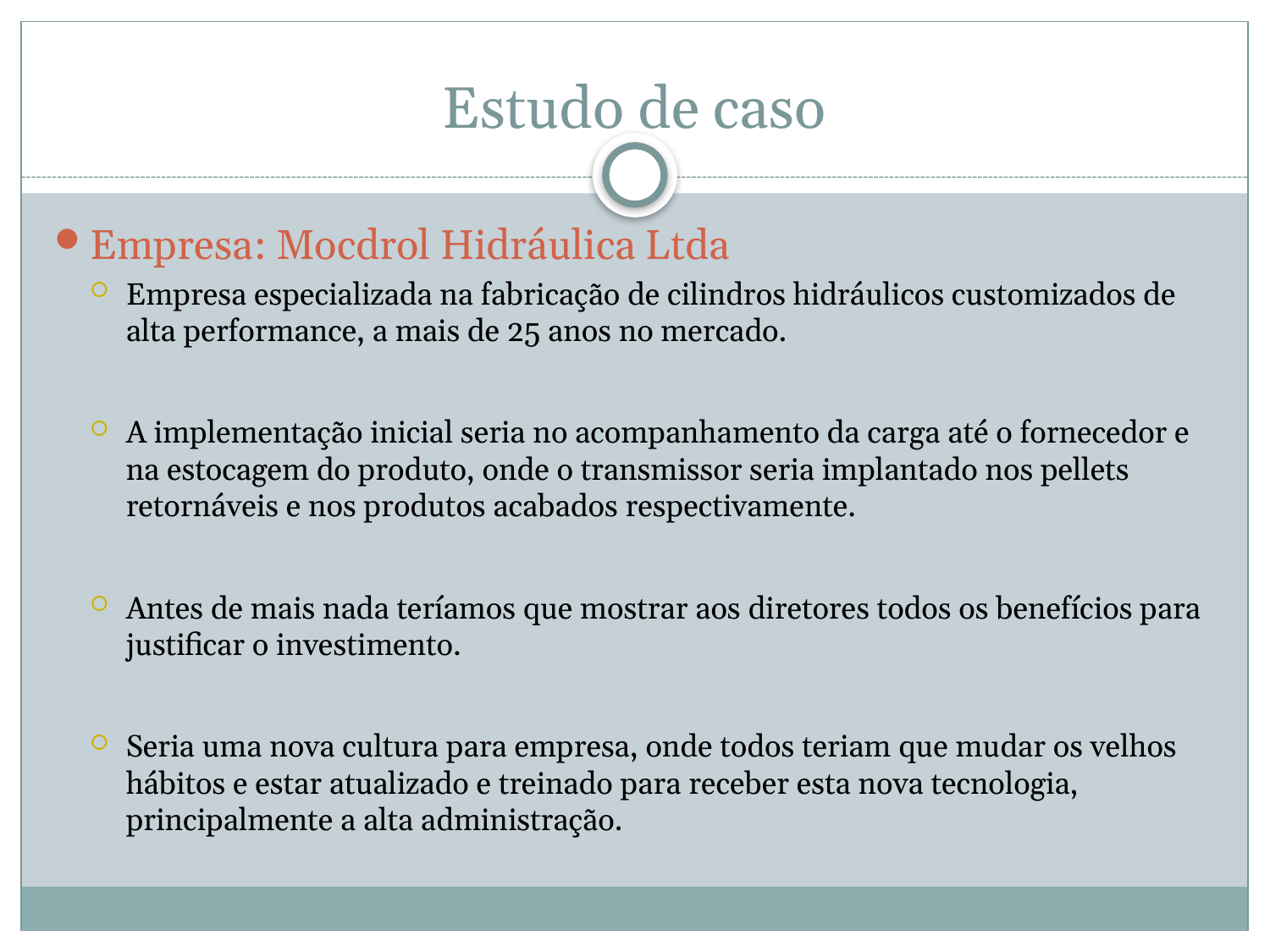

# Estudo de caso
Empresa: Mocdrol Hidráulica Ltda
Empresa especializada na fabricação de cilindros hidráulicos customizados de alta performance, a mais de 25 anos no mercado.

A implementação inicial seria no acompanhamento da carga até o fornecedor e na estocagem do produto, onde o transmissor seria implantado nos pellets retornáveis e nos produtos acabados respectivamente.

Antes de mais nada teríamos que mostrar aos diretores todos os benefícios para justificar o investimento.

Seria uma nova cultura para empresa, onde todos teriam que mudar os velhos hábitos e estar atualizado e treinado para receber esta nova tecnologia, principalmente a alta administração.